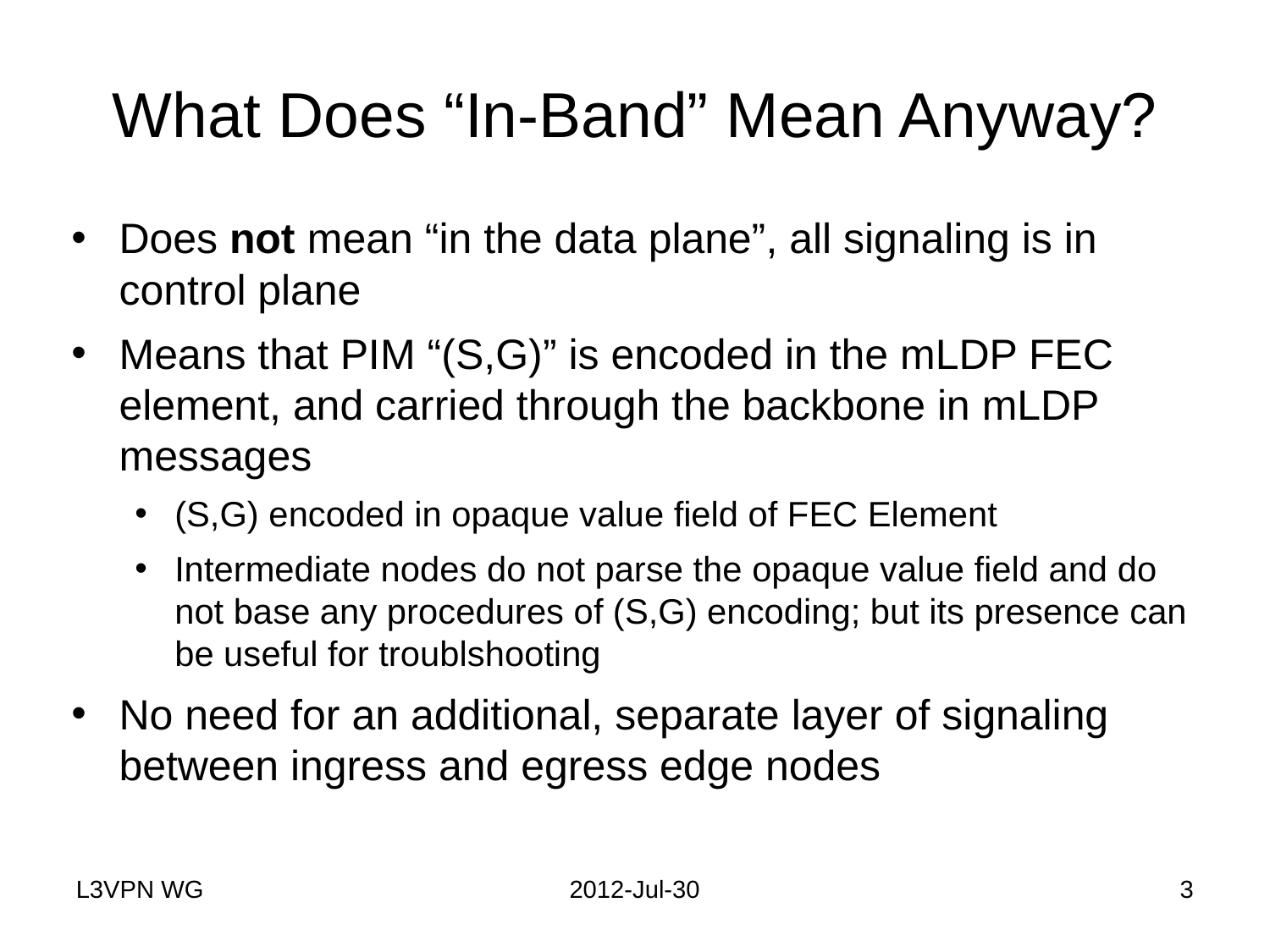

# What Does “In-Band” Mean Anyway?
Does not mean “in the data plane”, all signaling is in control plane
Means that PIM “(S,G)” is encoded in the mLDP FEC element, and carried through the backbone in mLDP messages
(S,G) encoded in opaque value field of FEC Element
Intermediate nodes do not parse the opaque value field and do not base any procedures of (S,G) encoding; but its presence can be useful for troublshooting
No need for an additional, separate layer of signaling between ingress and egress edge nodes

L3VPN WG
2012-Jul-30
3